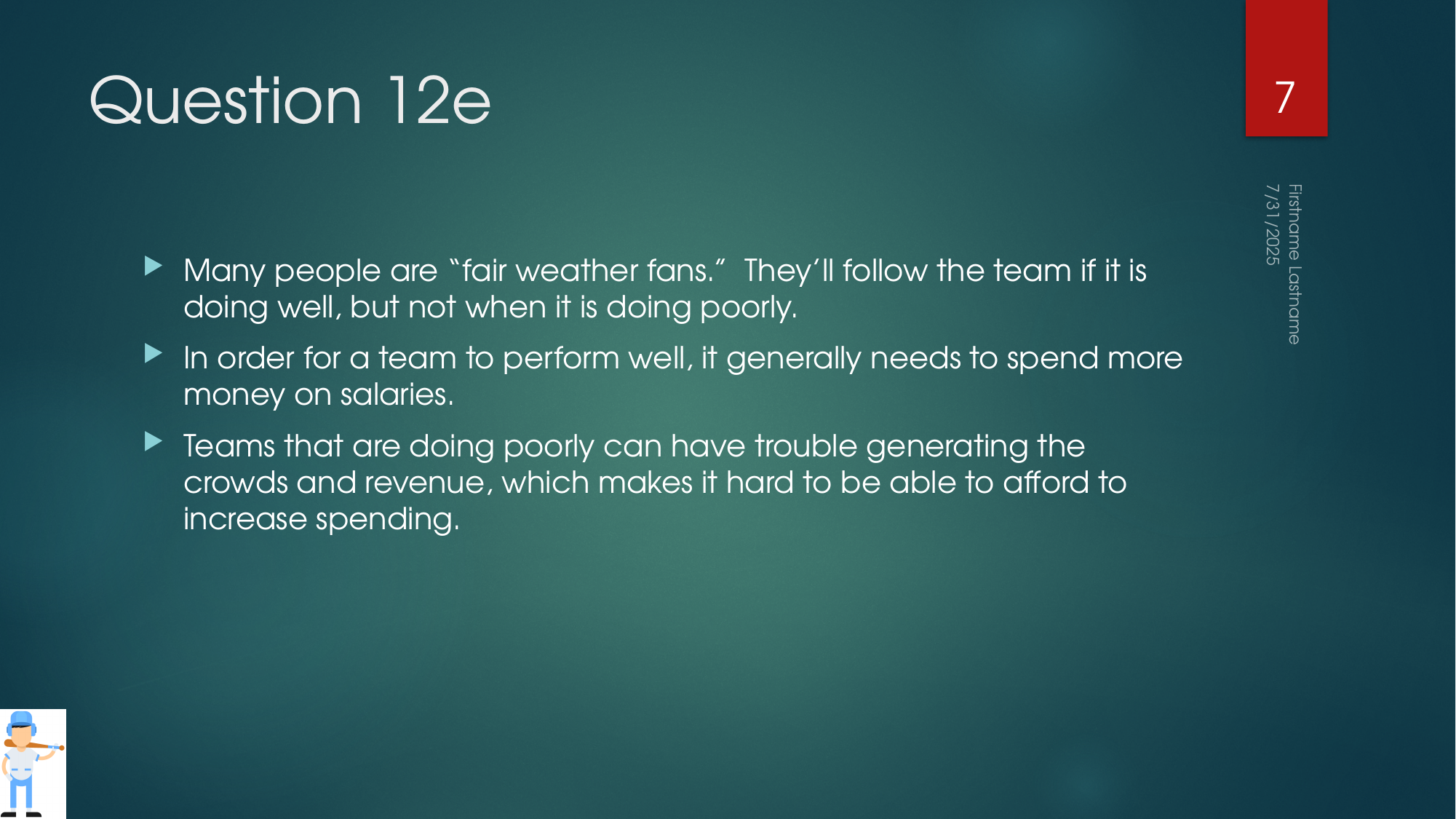

7
# Question 12e
7/31/2025
Many people are “fair weather fans.”  They’ll follow the team if it is doing well, but not when it is doing poorly.
In order for a team to perform well, it generally needs to spend more money on salaries.
Teams that are doing poorly can have trouble generating the crowds and revenue, which makes it hard to be able to afford to increase spending.

Firstname Lastname